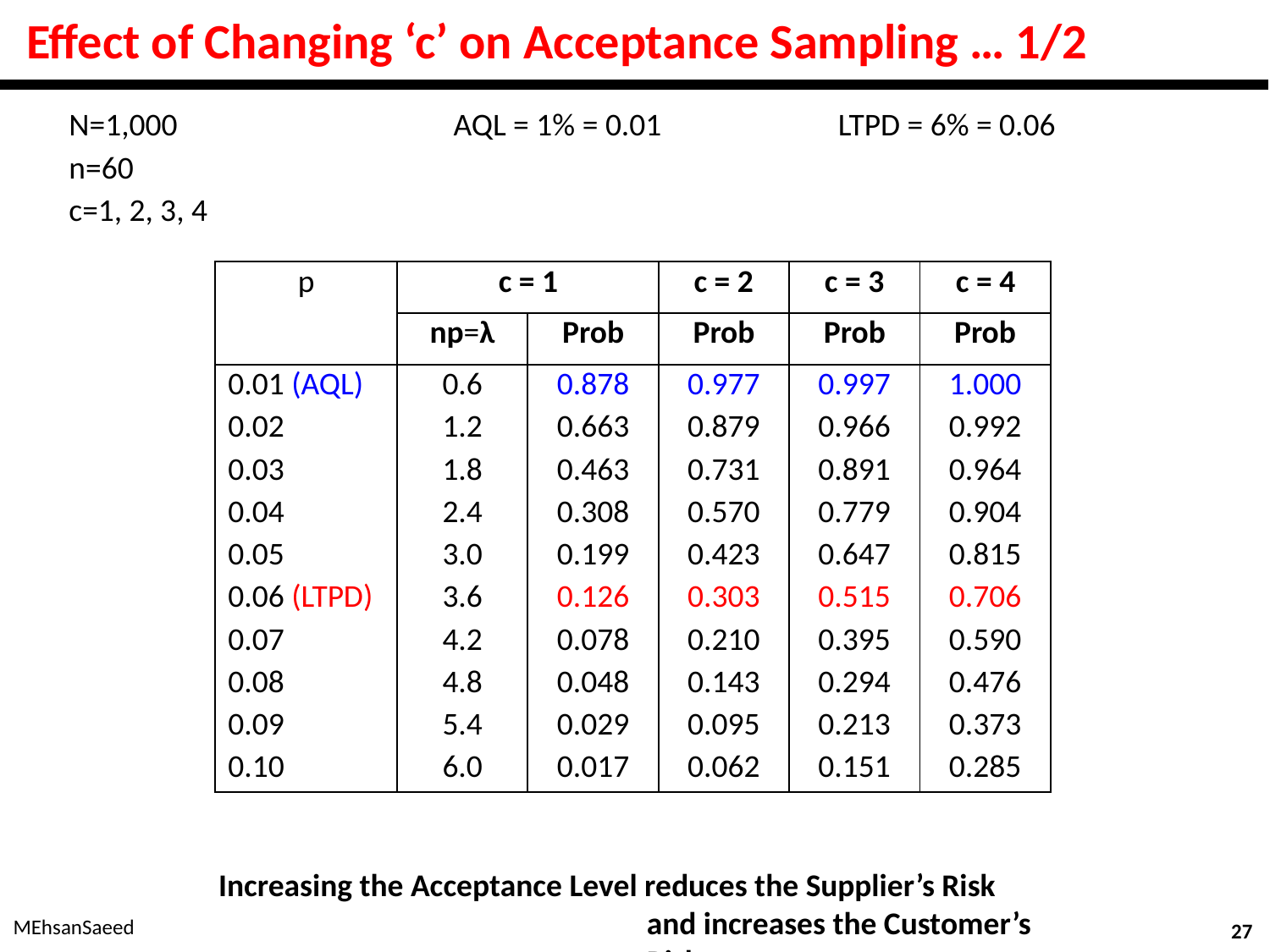

# Effect of Changing ‘c’ on Acceptance Sampling … 1/2
| N=1,000 n=60 c=1, 2, 3, 4 | AQL = 1% = 0.01 | LTPD = 6% = 0.06 |
| --- | --- | --- |
| p | c = 1 |  | c = 2 | c = 3 | c = 4 |
| --- | --- | --- | --- | --- | --- |
|  | np=λ | Prob | Prob | Prob | Prob |
| 0.01 (AQL) 0.02 0.03 0.04 0.05 0.06 (LTPD) 0.07 0.08 0.09 0.10 | 0.6 1.2 1.8 2.4 3.0 3.6 4.2 4.8 5.4 6.0 | 0.878 0.663 0.463 0.308 0.199 0.126 0.078 0.048 0.029 0.017 | 0.977 0.879 0.731 0.570 0.423 0.303 0.210 0.143 0.095 0.062 | 0.997 0.966 0.891 0.779 0.647 0.515 0.395 0.294 0.213 0.151 | 1.000 0.992 0.964 0.904 0.815 0.706 0.590 0.476 0.373 0.285 |
Increasing the Acceptance Level reduces the Supplier’s Risk and increases the Customer’s Risk
MEhsanSaeed
27